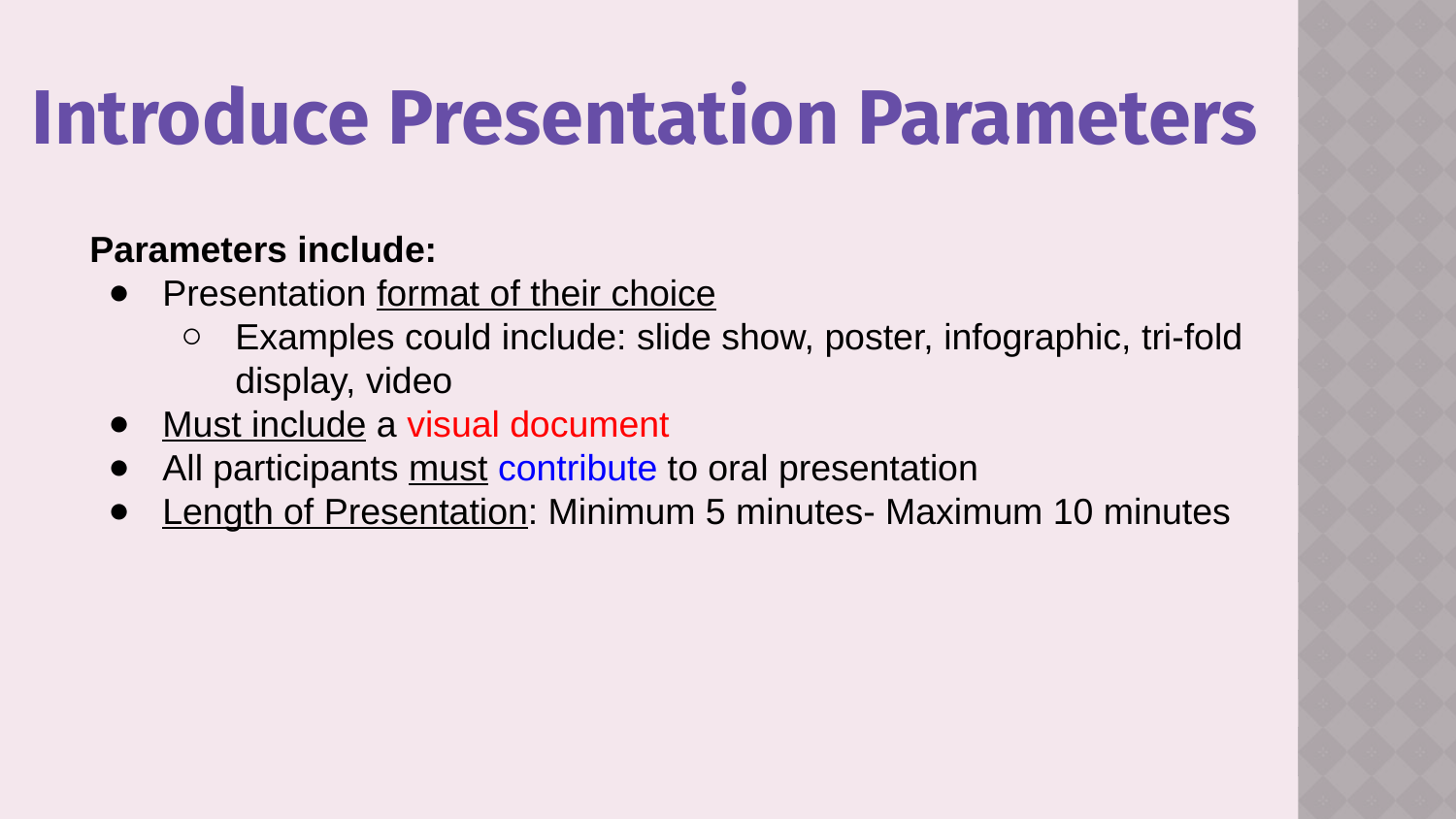

# Introduce Presentation Parameters

Parameters include:
Presentation format of their choice
Examples could include: slide show, poster, infographic, tri-fold display, video
Must include a visual document
All participants must contribute to oral presentation
Length of Presentation: Minimum 5 minutes- Maximum 10 minutes